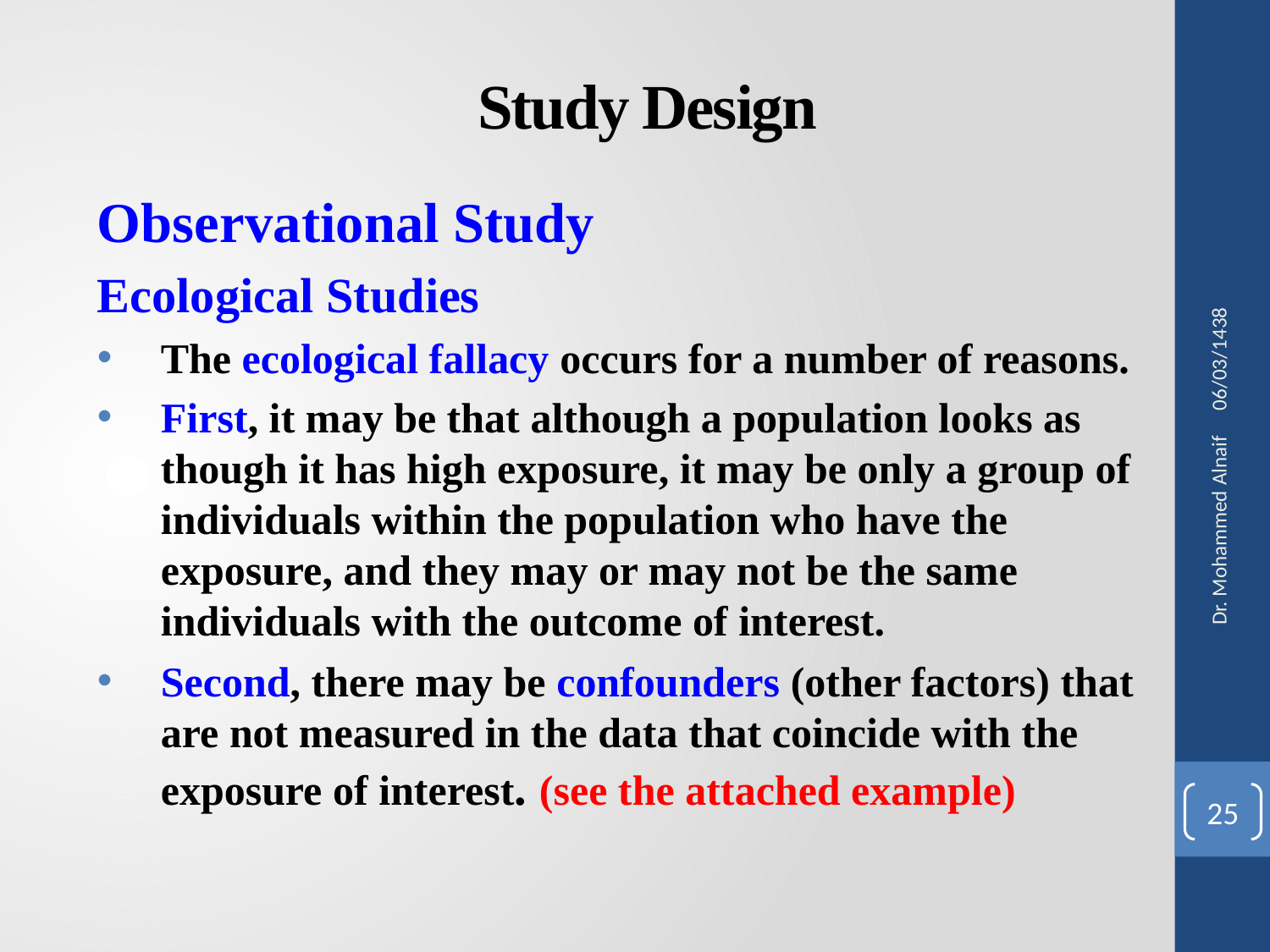

# Study Design
Observational Study
Ecological Studies
The ecological fallacy occurs for a number of reasons.
First, it may be that although a population looks as though it has high exposure, it may be only a group of individuals within the population who have the exposure, and they may or may not be the same individuals with the outcome of interest.
Second, there may be confounders (other factors) that are not measured in the data that coincide with the exposure of interest. (see the attached example)
06/03/1438
Dr. Mohammed Alnaif
25